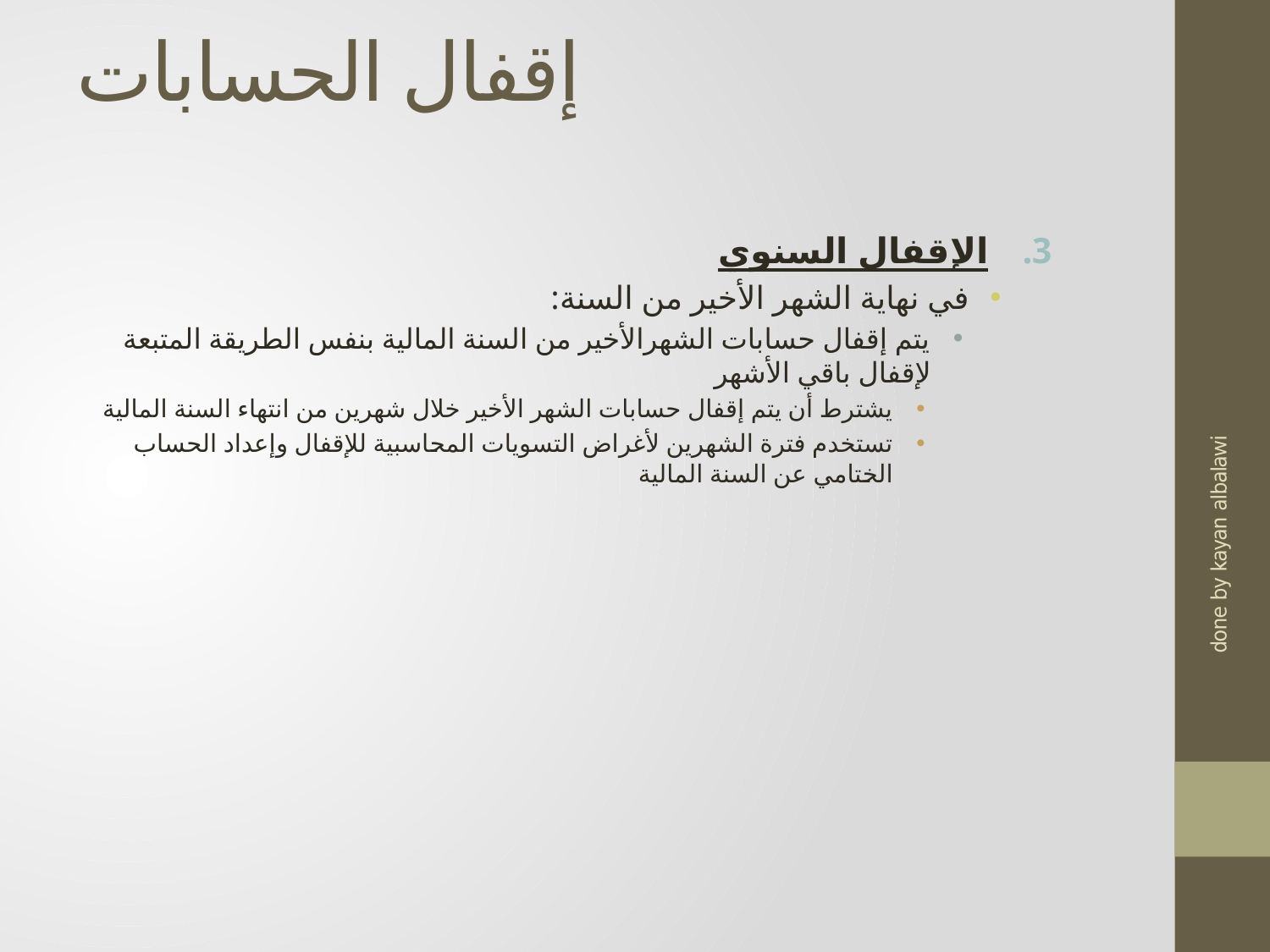

# إقفال الحسابات
الإقفال السنوي
في نهاية الشهر الأخير من السنة:
يتم إقفال حسابات الشهرالأخير من السنة المالية بنفس الطريقة المتبعة لإقفال باقي الأشهر
يشترط أن يتم إقفال حسابات الشهر الأخير خلال شهرين من انتهاء السنة المالية
تستخدم فترة الشهرين لأغراض التسويات المحاسبية للإقفال وإعداد الحساب الختامي عن السنة المالية
done by kayan albalawi